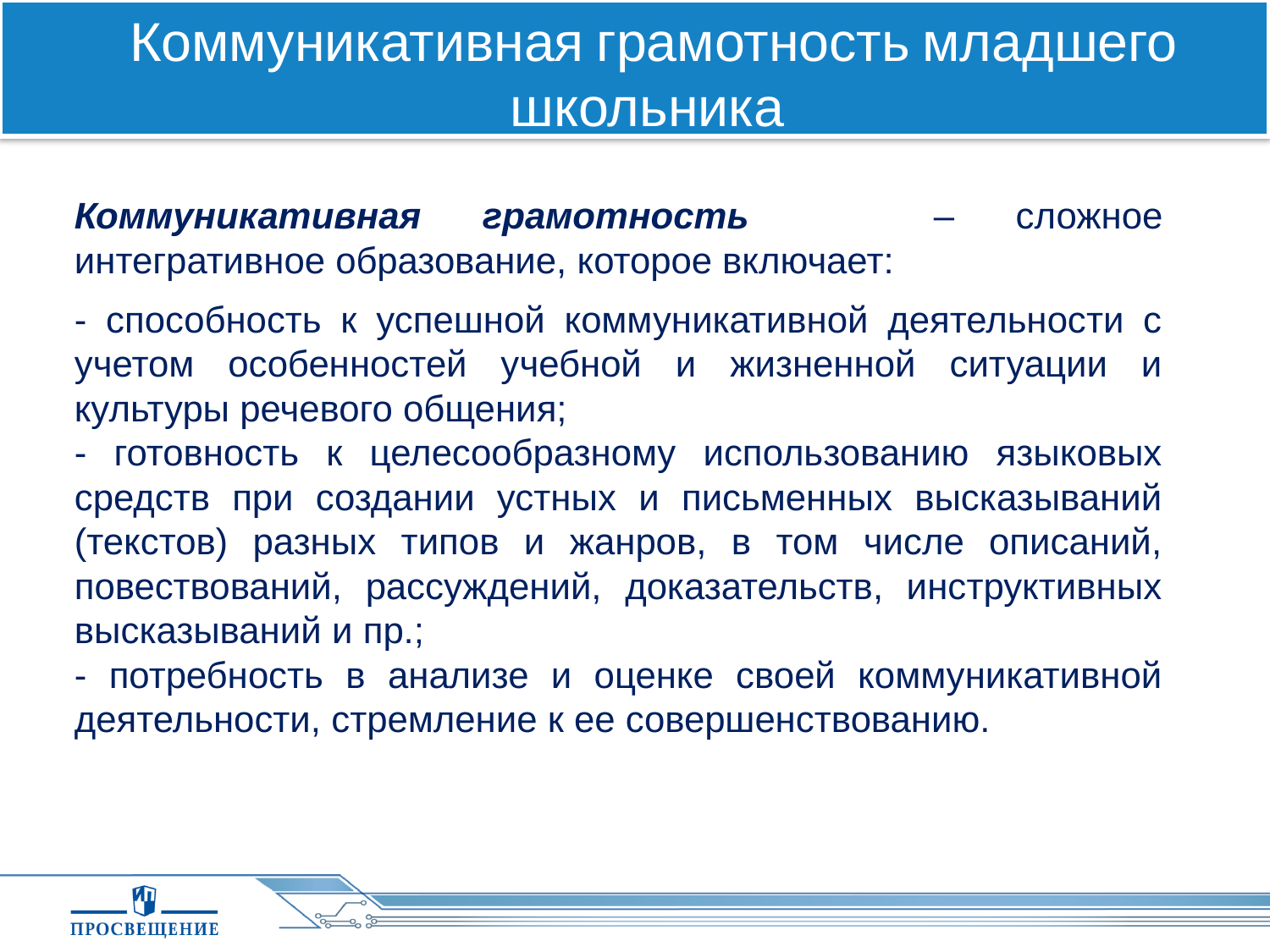

Коммуникативная грамотность младшего школьника

Коммуникативная грамотность   – сложное интегративное образование, которое включает:

- способность к успешной коммуникативной деятельности с учетом особенностей учебной и жизненной ситуации и культуры речевого общения;
- готовность к целесообразному использованию языковых средств при создании устных и письменных высказываний (текстов) разных типов и жанров, в том числе описаний, повествований, рассуждений, доказательств, инструктивных высказываний и пр.;
- потребность в анализе и оценке своей коммуникативной деятельности, стремление к ее совершенствованию.